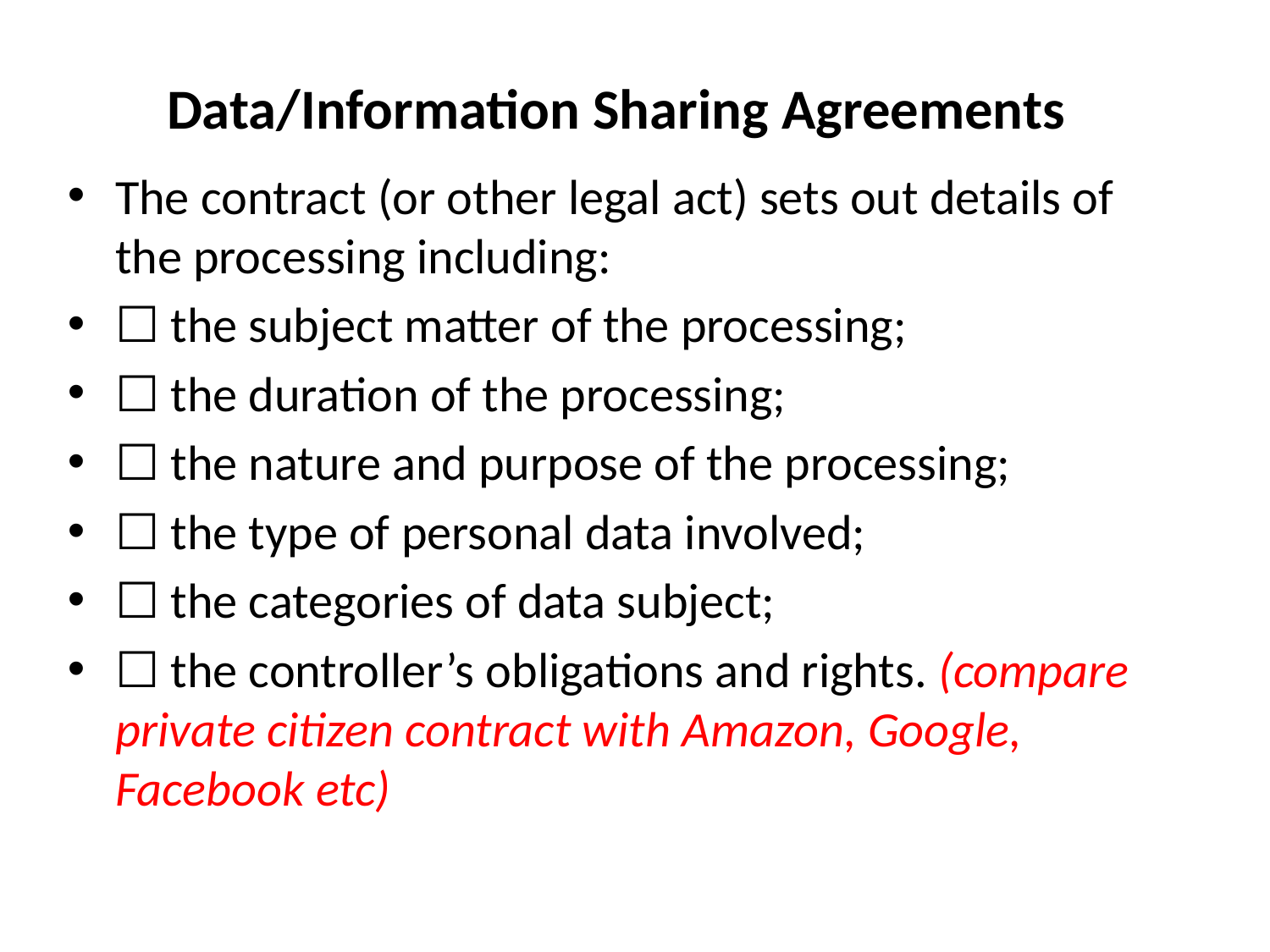

# Data/Information Sharing Agreements
The contract (or other legal act) sets out details of the processing including:
☐ the subject matter of the processing;
☐ the duration of the processing;
☐ the nature and purpose of the processing;
☐ the type of personal data involved;
☐ the categories of data subject;
☐ the controller’s obligations and rights. (compare private citizen contract with Amazon, Google, Facebook etc)